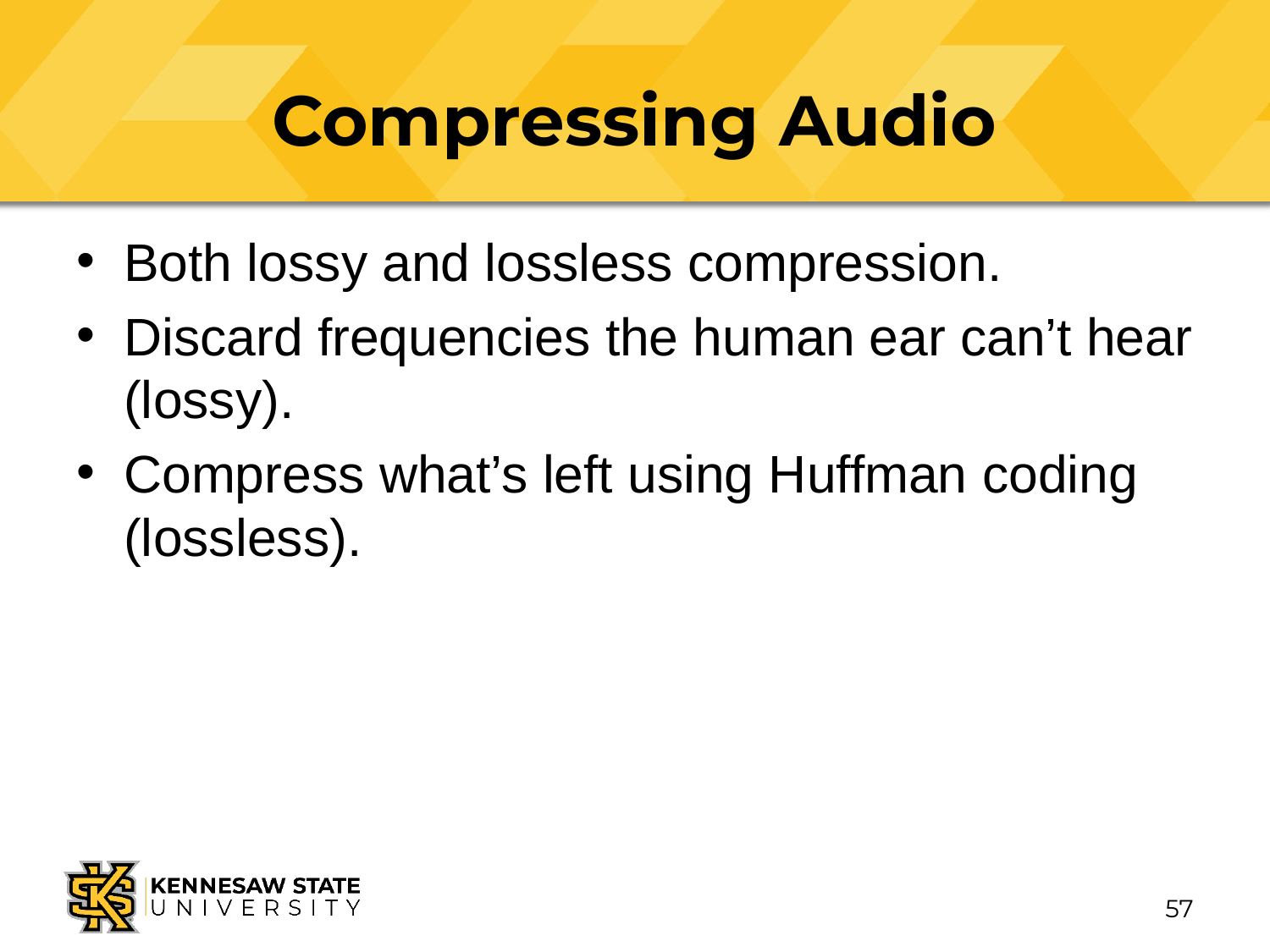

# Compressing Audio
Both lossy and lossless compression.
Discard frequencies the human ear can’t hear (lossy).
Compress what’s left using Huffman coding (lossless).

57